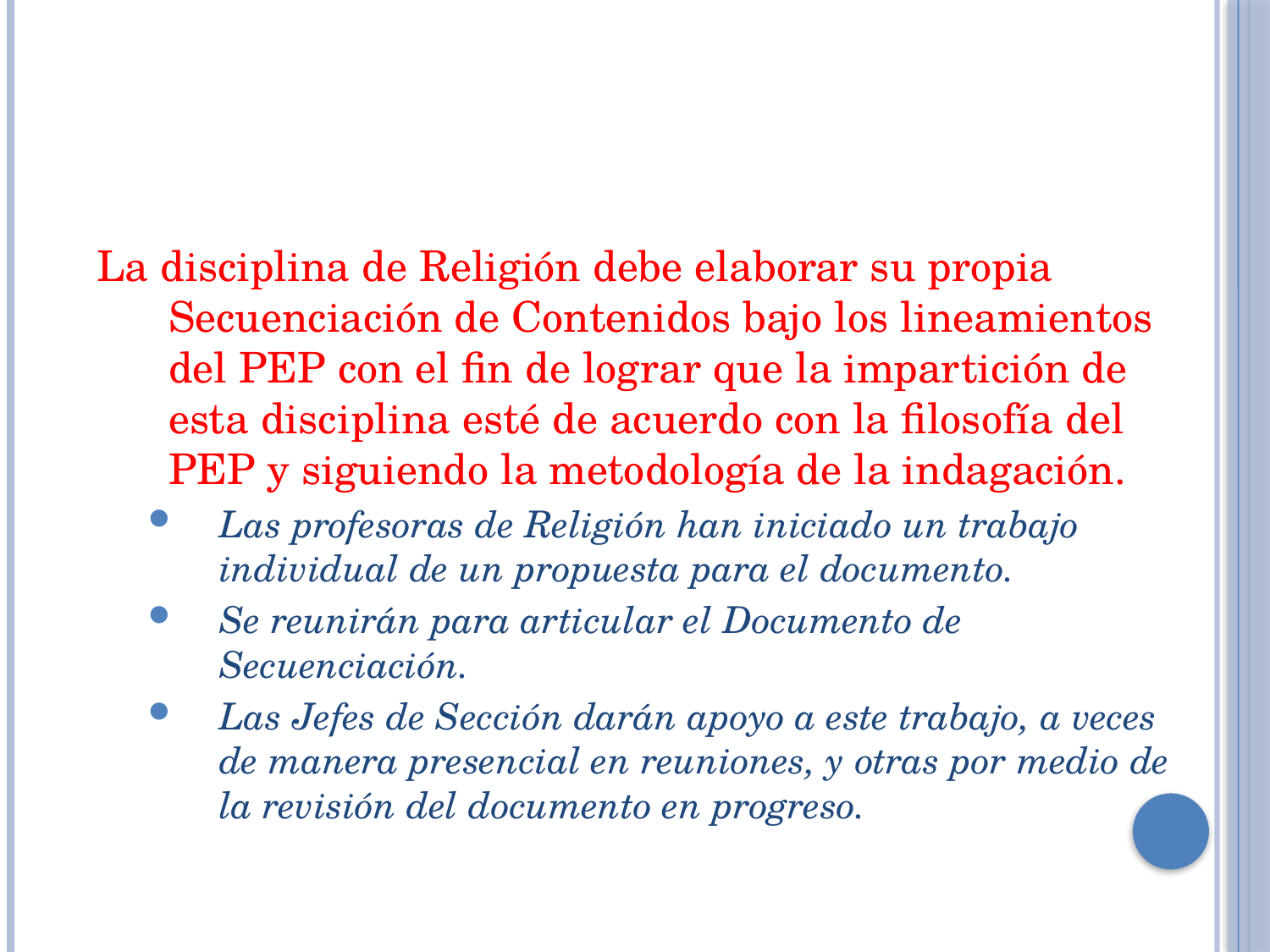

La disciplina de Religión debe elaborar su propia Secuenciación de Contenidos bajo los lineamientos del PEP con el fin de lograr que la impartición de esta disciplina esté de acuerdo con la filosofía del PEP y siguiendo la metodología de la indagación.
Las profesoras de Religión han iniciado un trabajo  individual de un propuesta para el documento.
Se reunirán para articular el Documento de Secuenciación.
Las Jefes de Sección darán apoyo a este trabajo, a veces de manera presencial en reuniones, y otras por medio de la revisión del documento en progreso.